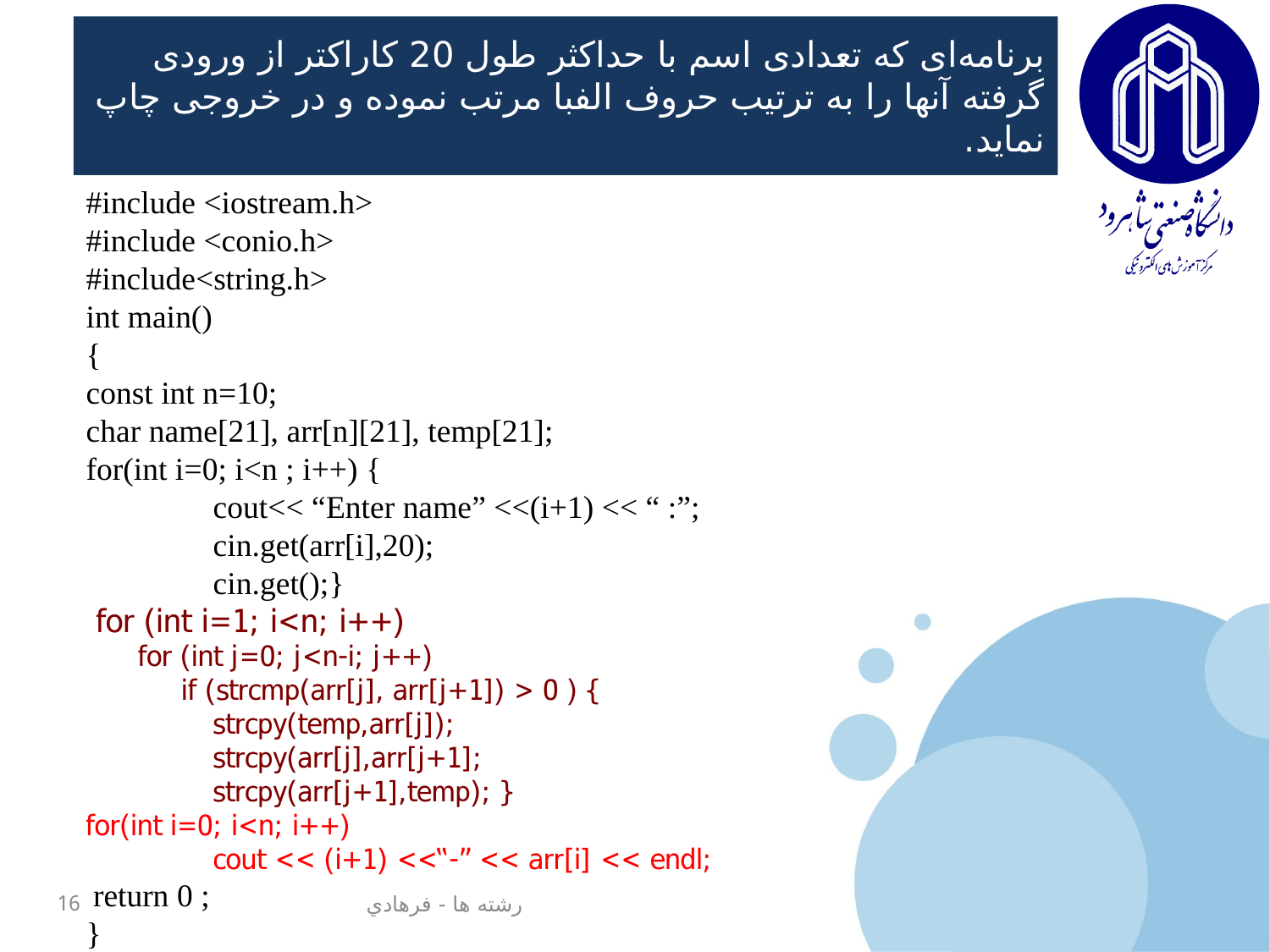

# برنامه‌ای که تعدادی اسم با حداکثر طول 20 کاراکتر از ورودی گرفته‏ آنها را به ترتیب حروف الفبا مرتب نموده و در خروجی چاپ نماید.
#include <iostream.h>
#include <conio.h>
#include<string.h>
int main()
{
const int n=10;
char name[21], arr[n][21], temp[21];
for(int i=0; i<n ; i++) {
	cout<< “Enter name” <<(i+1) << “ :”;
	cin.get(arr[i],20);
	cin.get();}
 for (int i=1; i<n; i++)
      for (int j=0; j<n-i; j++)
           if (strcmp(arr[j], arr[j+1]) > 0 ) {
	strcpy(temp,arr[j]);
	strcpy(arr[j],arr[j+1];
	strcpy(arr[j+1],temp); }
for(int i=0; i<n; i++)
	cout << (i+1) <<“-” << arr[i] << endl;
 return 0 ;
}
16
رشته ها - فرهادي